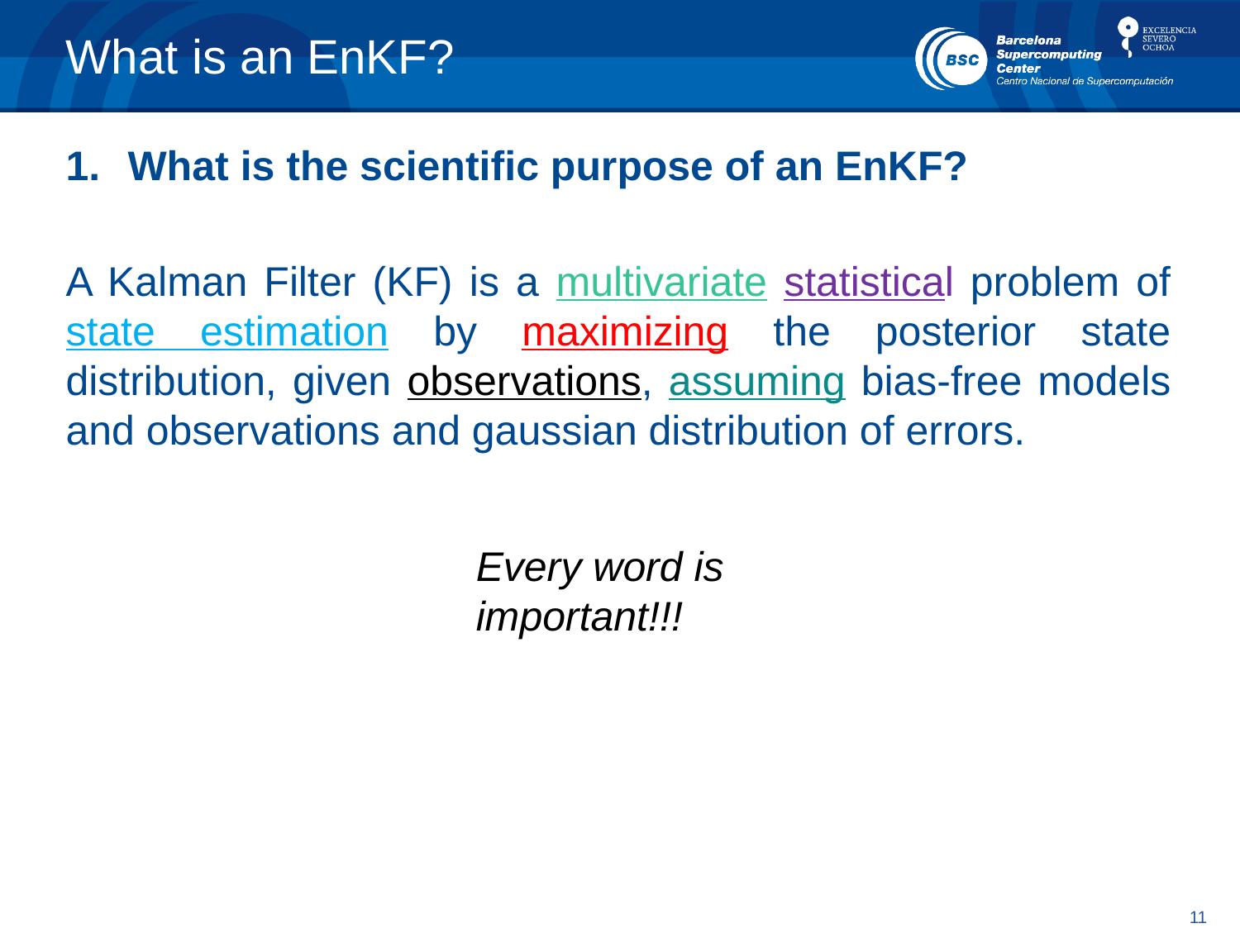

# What is an EnKF?
What is the scientific purpose of an EnKF?

A Kalman Filter (KF) is a multivariate statistical problem of state estimation by maximizing the posterior state distribution, given observations, assuming bias-free models and observations and gaussian distribution of errors.

Every word is important!!!